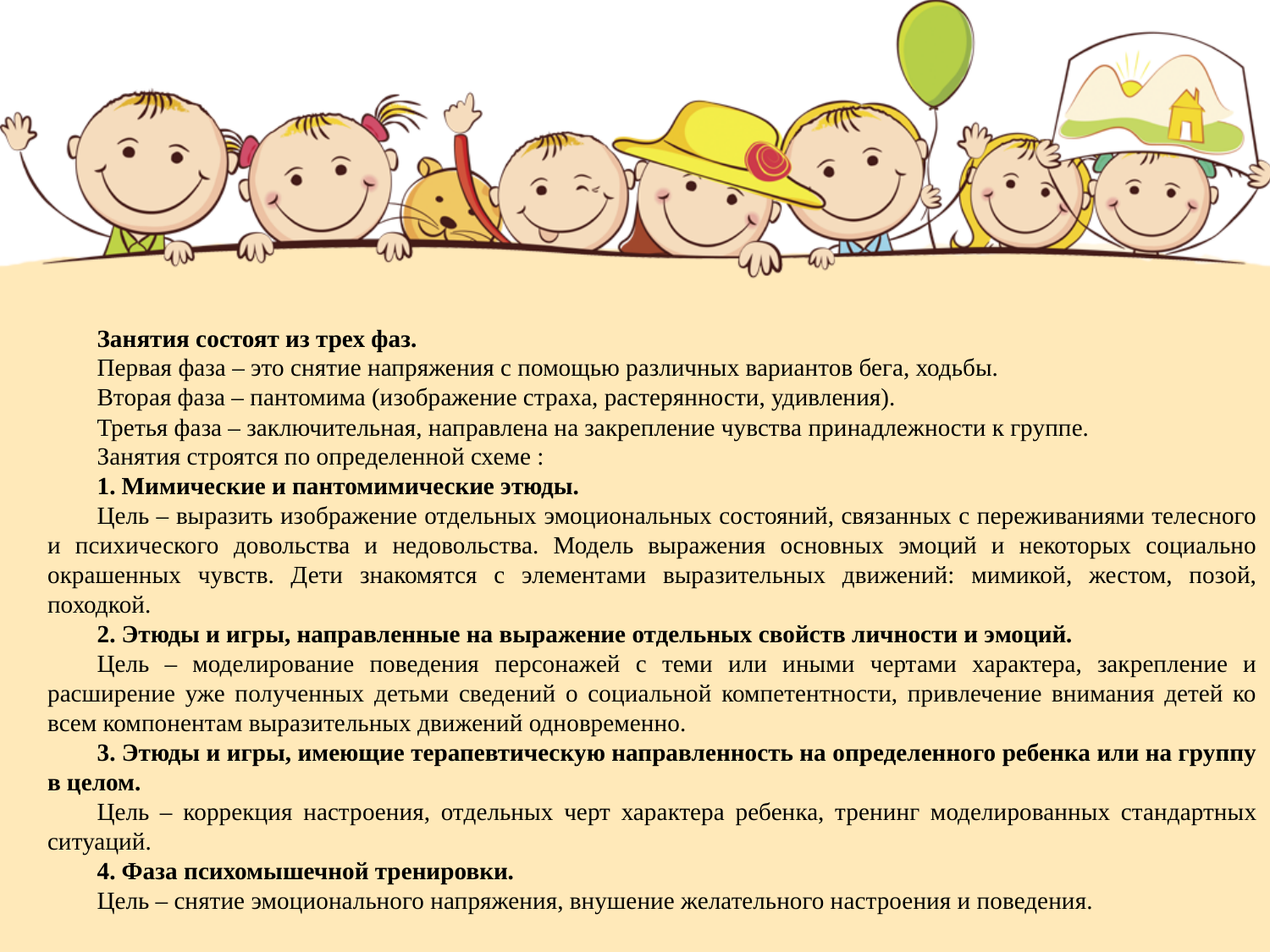

Занятия состоят из трех фаз.
Первая фаза – это снятие напряжения с помощью различных вариантов бега, ходьбы.
Вторая фаза – пантомима (изображение страха, растерянности, удивления).
Третья фаза – заключительная, направлена на закрепление чувства принадлежности к группе.
Занятия строятся по определенной схеме :
1. Мимические и пантомимические этюды.
Цель – выразить изображение отдельных эмоциональных состояний, связанных с переживаниями телесного и психического довольства и недовольства. Модель выражения основных эмоций и некоторых социально окрашенных чувств. Дети знакомятся с элементами выразительных движений: мимикой, жестом, позой, походкой.
2. Этюды и игры, направленные на выражение отдельных свойств личности и эмоций.
Цель – моделирование поведения персонажей с теми или иными чертами характера, закрепление и расширение уже полученных детьми сведений о социальной компетентности, привлечение внимания детей ко всем компонентам выразительных движений одновременно.
3. Этюды и игры, имеющие терапевтическую направленность на определенного ребенка или на группу в целом.
Цель – коррекция настроения, отдельных черт характера ребенка, тренинг моделированных стандартных ситуаций.
4. Фаза психомышечной тренировки.
Цель – снятие эмоционального напряжения, внушение желательного настроения и поведения.